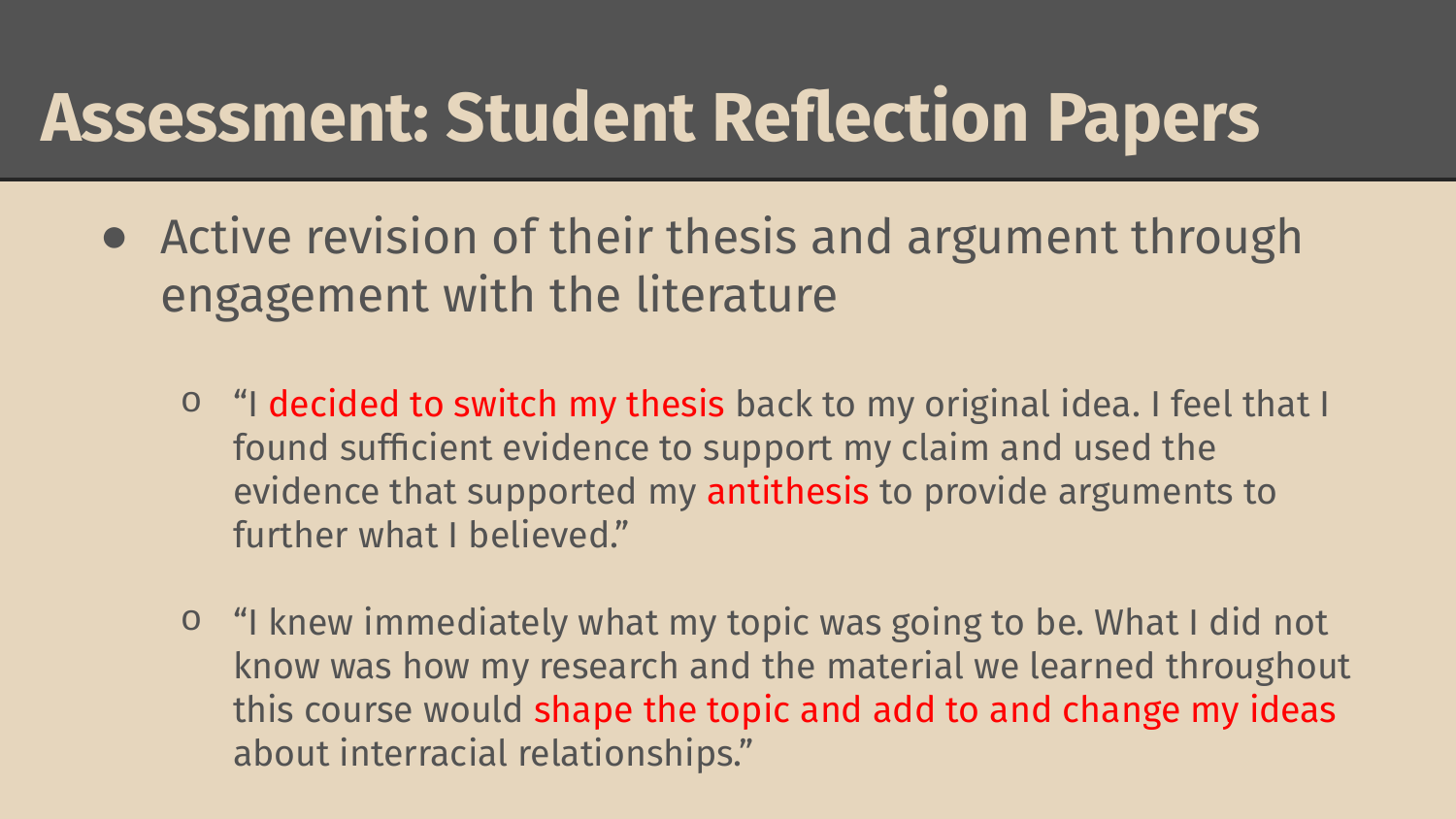

# Assessment: Student Reflection Papers
Active revision of their thesis and argument through engagement with the literature
“I decided to switch my thesis back to my original idea. I feel that I found sufficient evidence to support my claim and used the evidence that supported my antithesis to provide arguments to further what I believed.”
“I knew immediately what my topic was going to be. What I did not know was how my research and the material we learned throughout this course would shape the topic and add to and change my ideas about interracial relationships.”